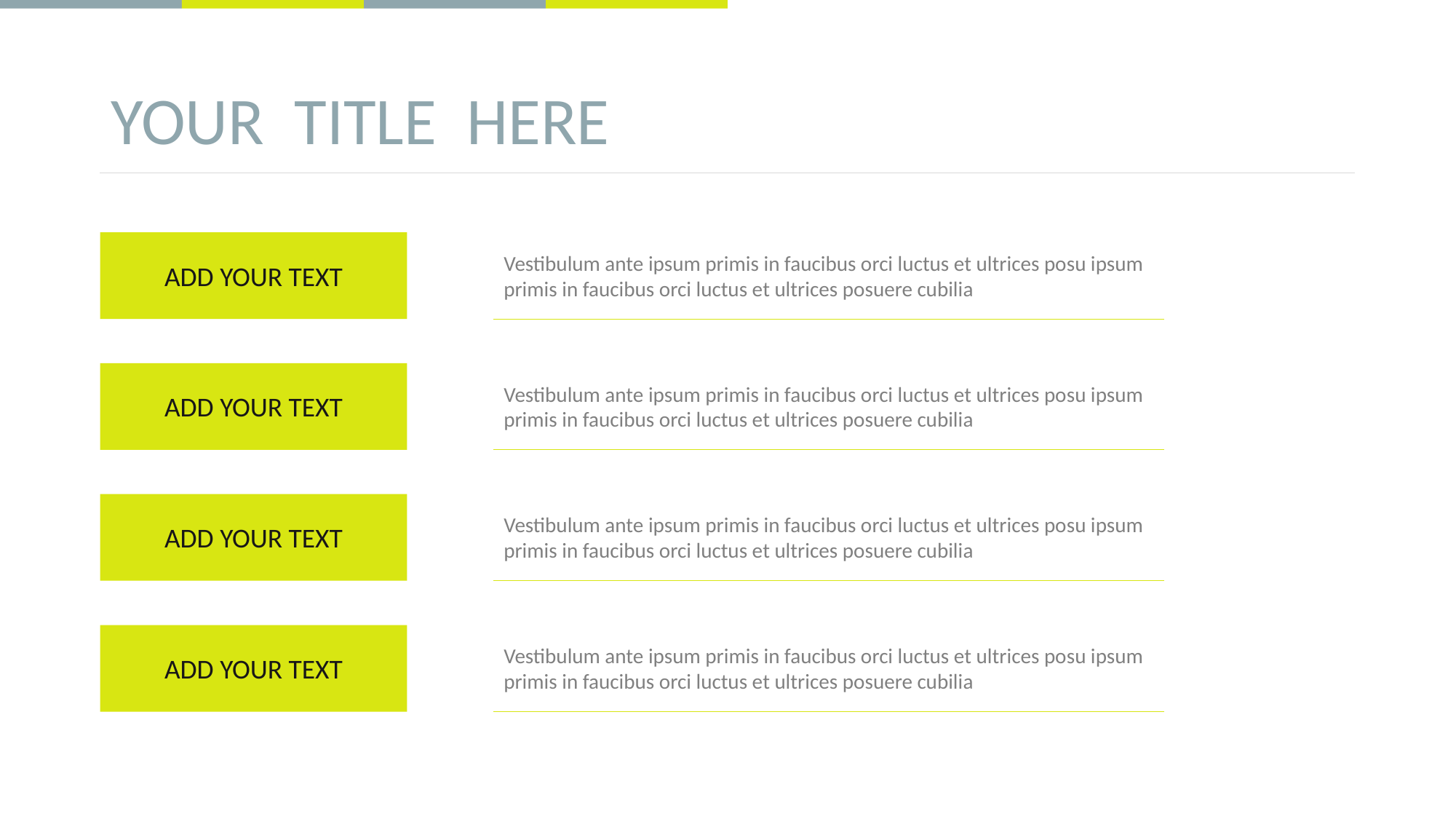

# YOUR  TITLE  HERE

Vestibulum ante ipsum primis in faucibus orci luctus et ultrices posu ipsum primis in faucibus orci luctus et ultrices posuere cubilia
ADD YOUR TEXT

Vestibulum ante ipsum primis in faucibus orci luctus et ultrices posu ipsum primis in faucibus orci luctus et ultrices posuere cubilia
ADD YOUR TEXT

Vestibulum ante ipsum primis in faucibus orci luctus et ultrices posu ipsum primis in faucibus orci luctus et ultrices posuere cubilia
ADD YOUR TEXT

Vestibulum ante ipsum primis in faucibus orci luctus et ultrices posu ipsum primis in faucibus orci luctus et ultrices posuere cubilia
ADD YOUR TEXT